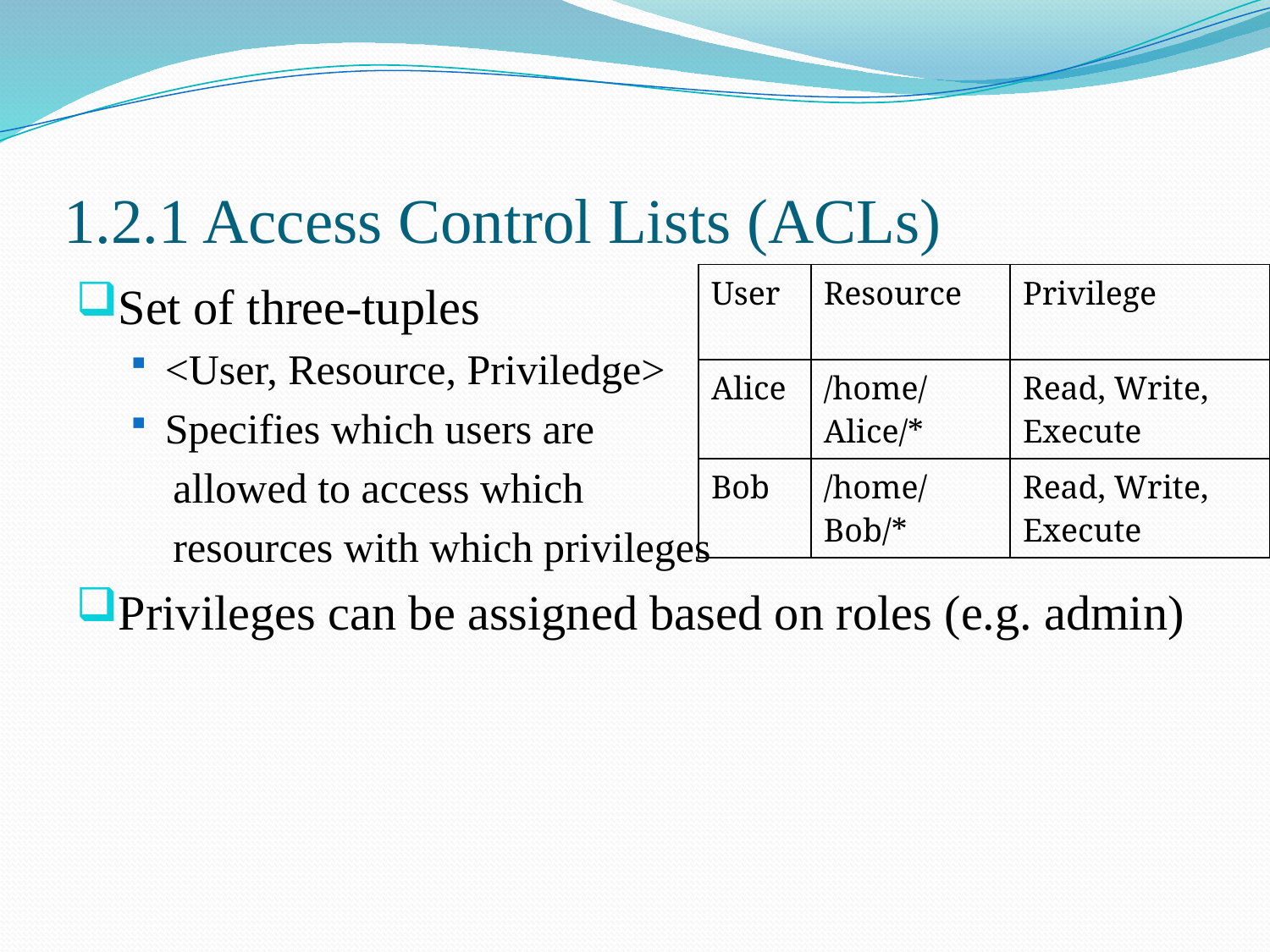

# 1.2.1 Access Control Lists (ACLs)
| User | Resource | Privilege |
| --- | --- | --- |
| Alice | /home/Alice/\* | Read, Write, Execute |
| Bob | /home/Bob/\* | Read, Write, Execute |
Set of three-tuples
<User, Resource, Priviledge>
Specifies which users are
    allowed to access which
    resources with which privileges
Privileges can be assigned based on roles (e.g. admin)